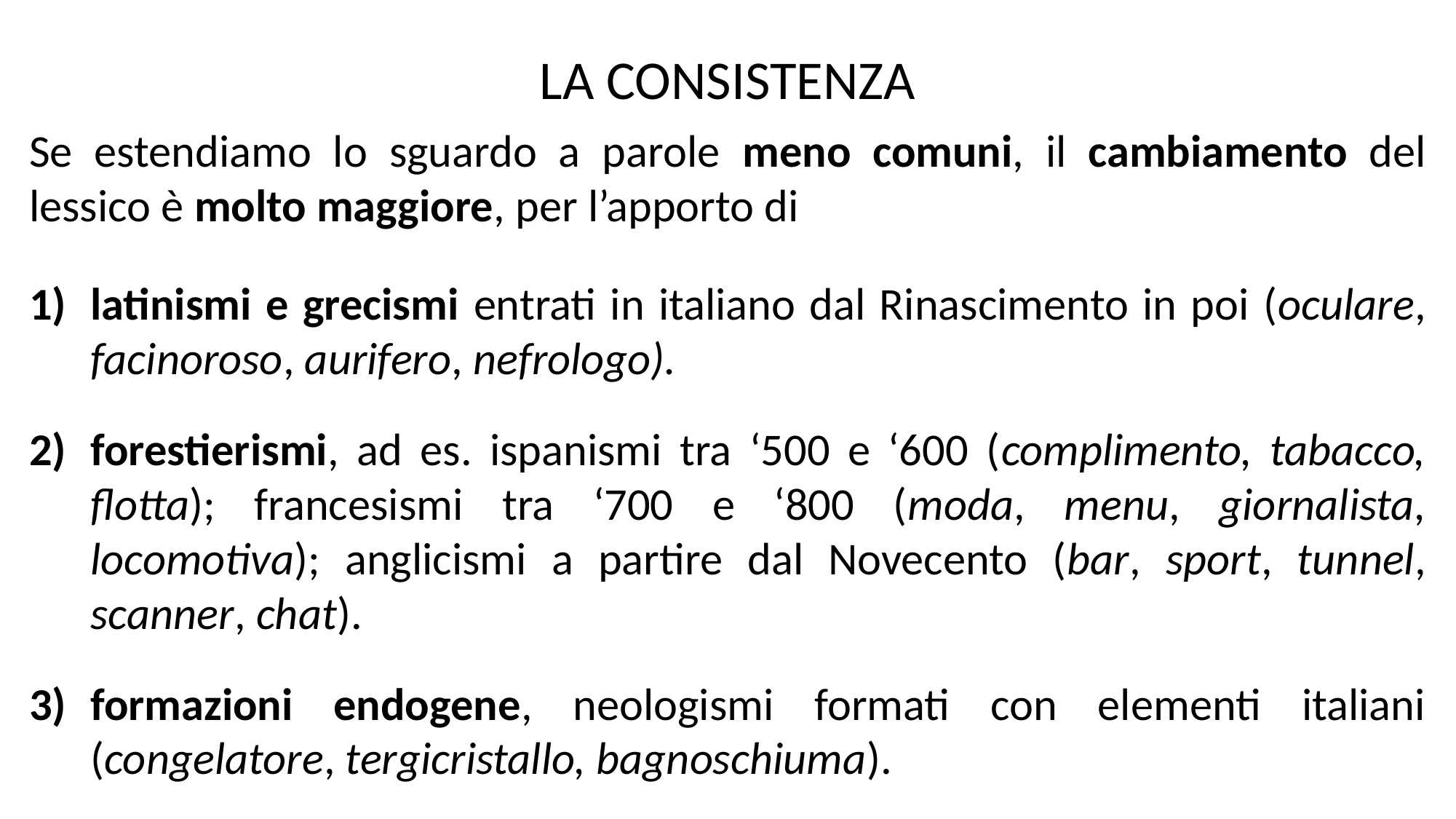

LA CONSISTENZA
Se estendiamo lo sguardo a parole meno comuni, il cambiamento del lessico è molto maggiore, per l’apporto di

latinismi e grecismi entrati in italiano dal Rinascimento in poi (oculare, facinoroso, aurifero, nefrologo).

forestierismi, ad es. ispanismi tra ‘500 e ‘600 (complimento, tabacco, flotta); francesismi tra ‘700 e ‘800 (moda, menu, giornalista, locomotiva); anglicismi a partire dal Novecento (bar, sport, tunnel, scanner, chat).

formazioni endogene, neologismi formati con elementi italiani (congelatore, tergicristallo, bagnoschiuma).